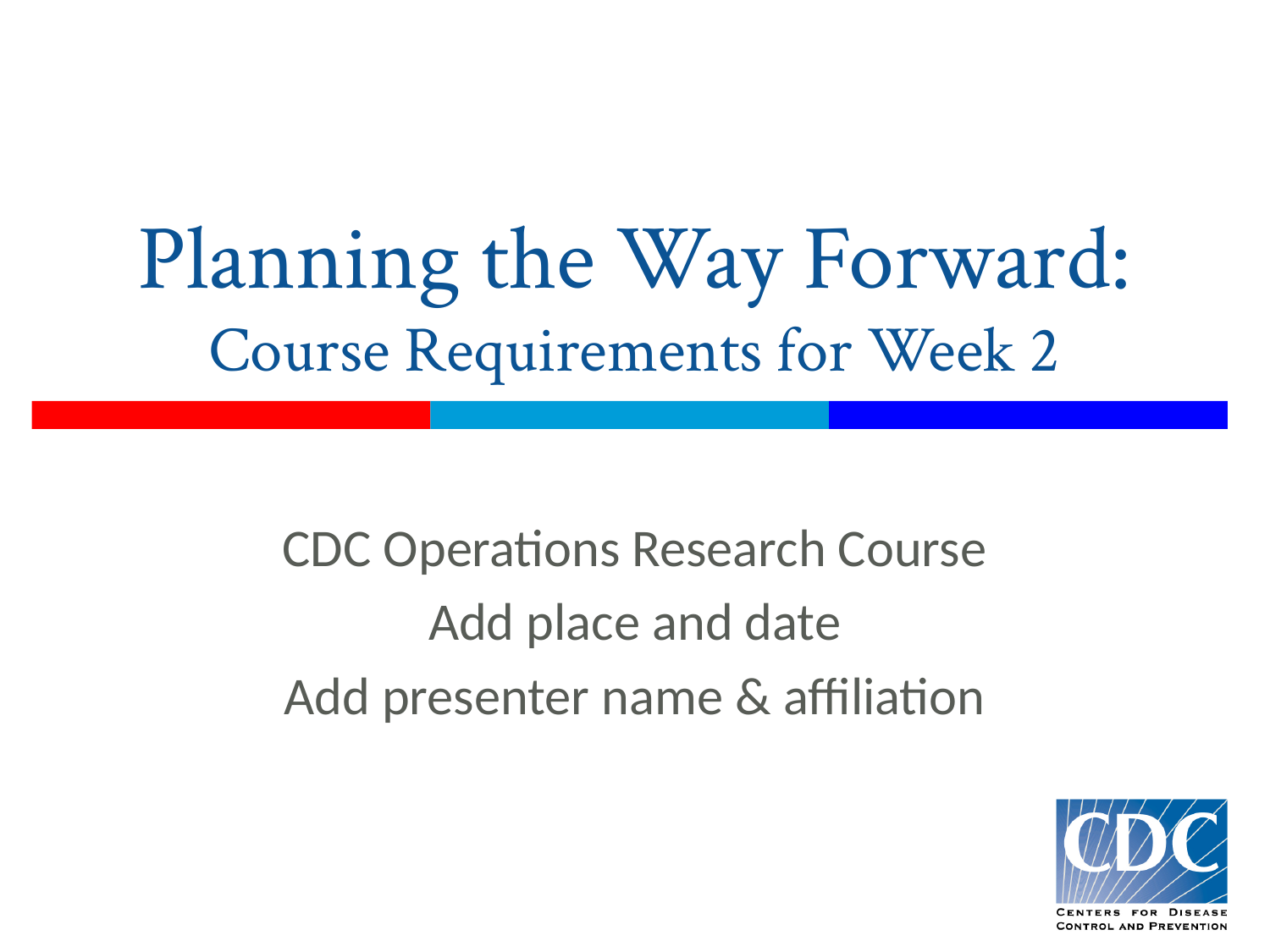

# Planning the Way Forward: Course Requirements for Week 2
CDC Operations Research Course
Add place and date
Add presenter name & affiliation